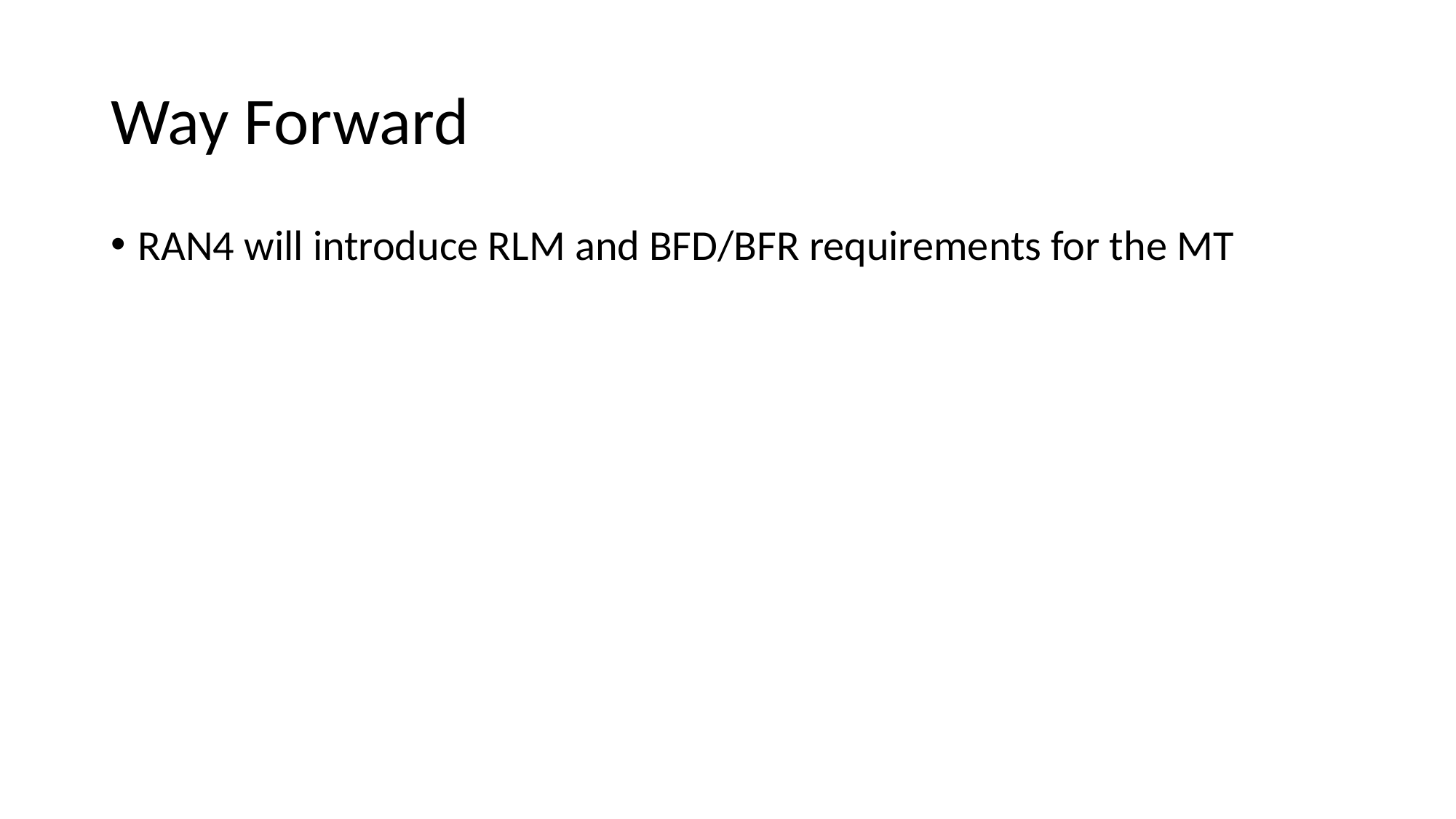

# Way Forward
RAN4 will introduce RLM and BFD/BFR requirements for the MT